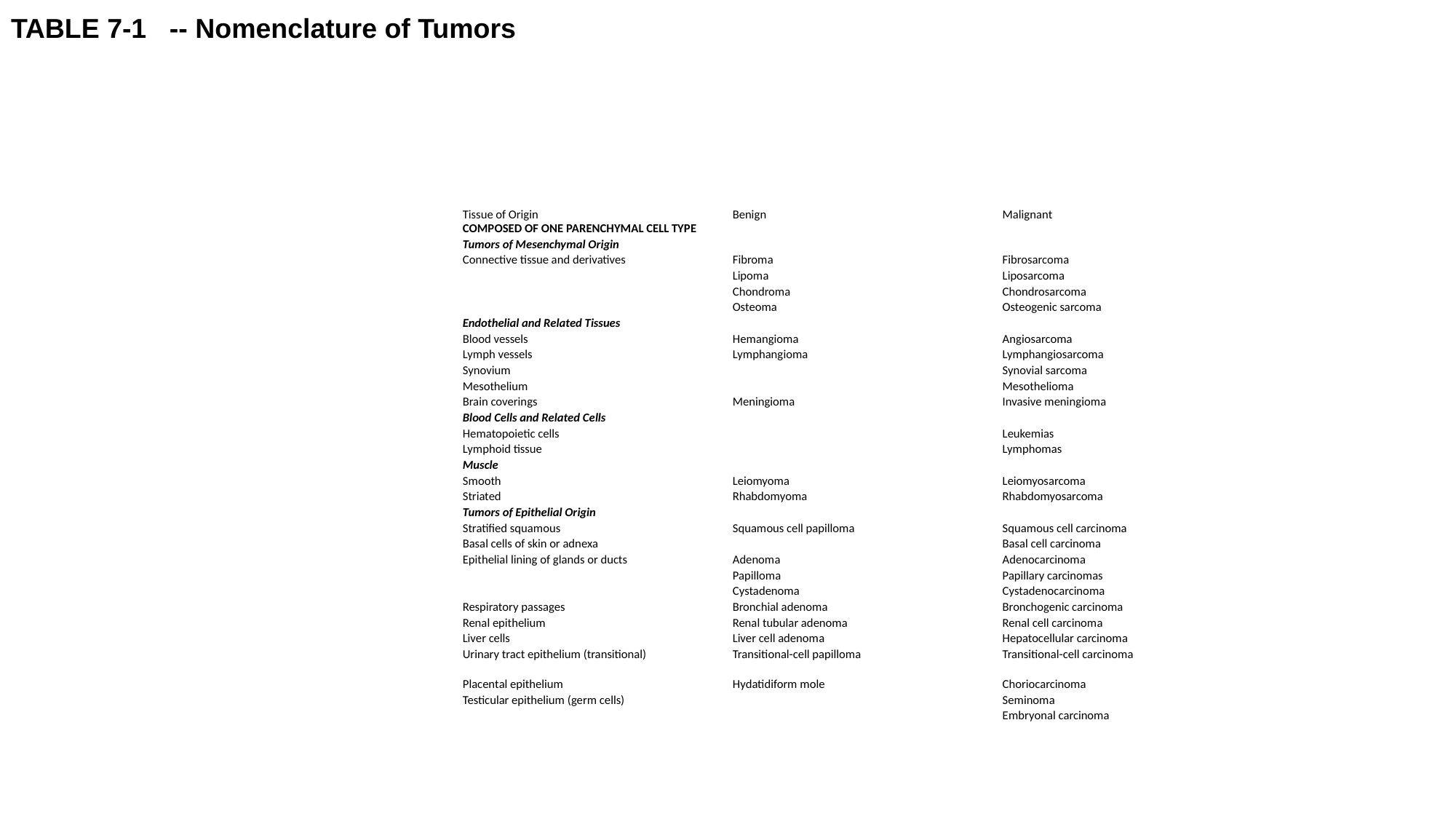

TABLE 7-1   -- Nomenclature of Tumors
#
| Tissue of Origin | Benign | Malignant |
| --- | --- | --- |
| COMPOSED OF ONE PARENCHYMAL CELL TYPE |  |  |
| Tumors of Mesenchymal Origin |  |  |
| Connective tissue and derivatives | Fibroma | Fibrosarcoma |
|  | Lipoma | Liposarcoma |
|  | Chondroma | Chondrosarcoma |
|  | Osteoma | Osteogenic sarcoma |
| Endothelial and Related Tissues |  |  |
| Blood vessels | Hemangioma | Angiosarcoma |
| Lymph vessels | Lymphangioma | Lymphangiosarcoma |
| Synovium |  | Synovial sarcoma |
| Mesothelium |  | Mesothelioma |
| Brain coverings | Meningioma | Invasive meningioma |
| Blood Cells and Related Cells |  |  |
| Hematopoietic cells |  | Leukemias |
| Lymphoid tissue |  | Lymphomas |
| Muscle |  |  |
| Smooth | Leiomyoma | Leiomyosarcoma |
| Striated | Rhabdomyoma | Rhabdomyosarcoma |
| Tumors of Epithelial Origin |  |  |
| Stratified squamous | Squamous cell papilloma | Squamous cell carcinoma |
| Basal cells of skin or adnexa |  | Basal cell carcinoma |
| Epithelial lining of glands or ducts | Adenoma | Adenocarcinoma |
|  | Papilloma | Papillary carcinomas |
|  | Cystadenoma | Cystadenocarcinoma |
| Respiratory passages | Bronchial adenoma | Bronchogenic carcinoma |
| Renal epithelium | Renal tubular adenoma | Renal cell carcinoma |
| Liver cells | Liver cell adenoma | Hepatocellular carcinoma |
| Urinary tract epithelium (transitional) | Transitional-cell papilloma | Transitional-cell carcinoma |
| Placental epithelium | Hydatidiform mole | Choriocarcinoma |
| Testicular epithelium (germ cells) |  | Seminoma |
|  |  | Embryonal carcinoma |